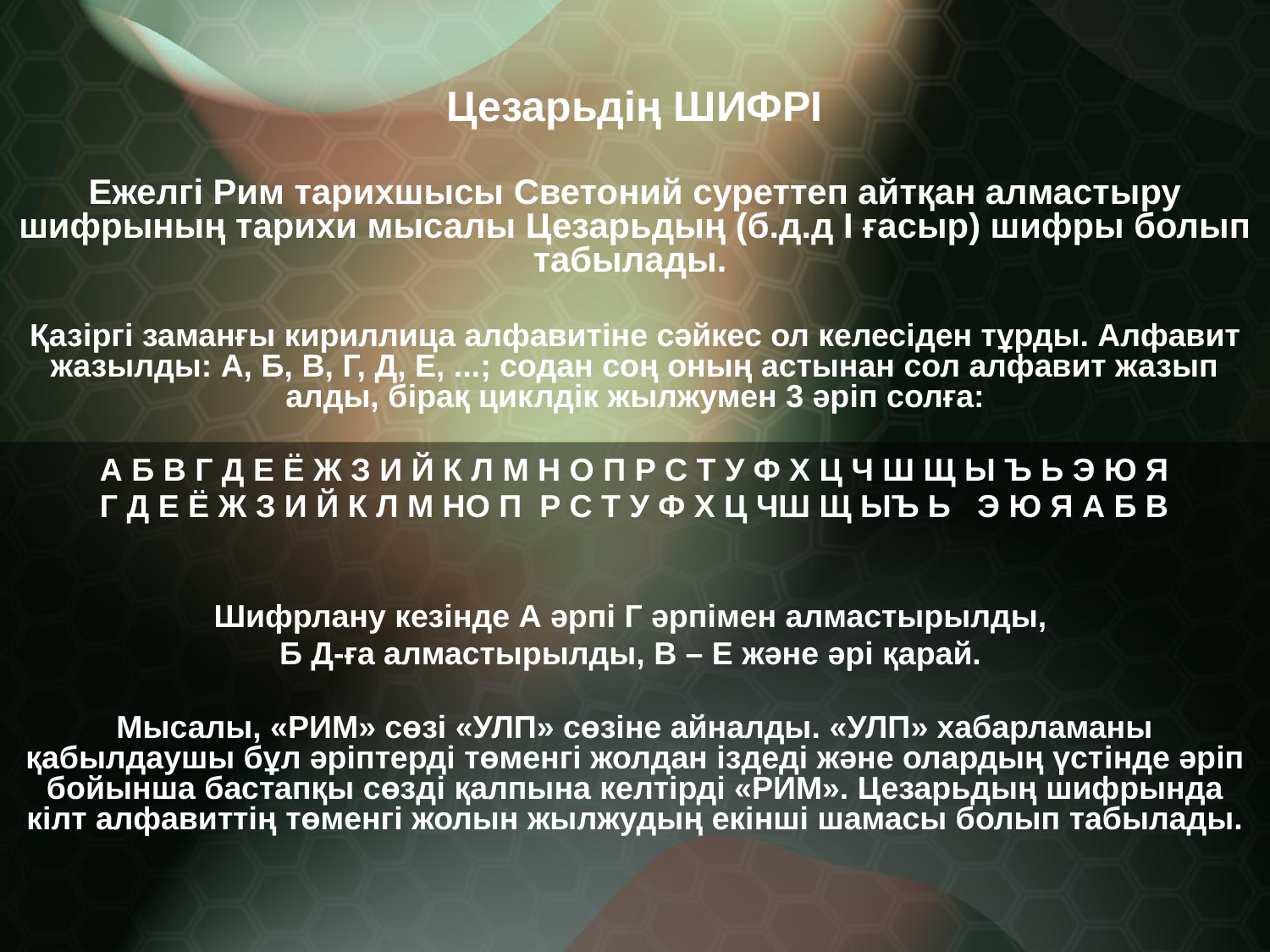

Цезарьдің ШИФРІ

Ежелгi Рим тарихшысы Светоний суреттеп айтқан алмастыру шифрының тарихи мысалы Цезарьдың (б.д.д І ғасыр) шифры болып табылады.

Қазiргi заманғы кириллица алфавитiне сәйкес ол келесiден тұрды. Алфавит жазылды: А, Б, В, Г, Д, Е, ...; содан соң оның астынан сол алфавит жазып алды, бiрақ циклдiк жылжумен 3 әрiп солға:

А Б В Г Д Е Ё Ж З И Й К Л М Н О П Р С Т У Ф Х Ц Ч Ш Щ Ы Ъ Ь Э Ю Я
Г Д Е Ё Ж З И Й К Л М НО П  Р С Т У Ф Х Ц ЧШ Щ ЫЪ Ь   Э Ю Я А Б В

Шифрлану кезінде А әрпі Г әрпімен алмастырылды,
Б Д-ға алмастырылды, В – Е және әрі қарай.

Мысалы, «РИМ» сөзі «УЛП» сөзіне айналды. «УЛП» хабарламаны қабылдаушы бұл әріптерді төменгі жолдан іздеді және олардың үстiнде әрiп бойынша бастапқы сөздi қалпына келтiрді «РИМ». Цезарьдың шифрында кiлт алфавиттiң төменгi жолын жылжудың екінші шамасы болып табылады.